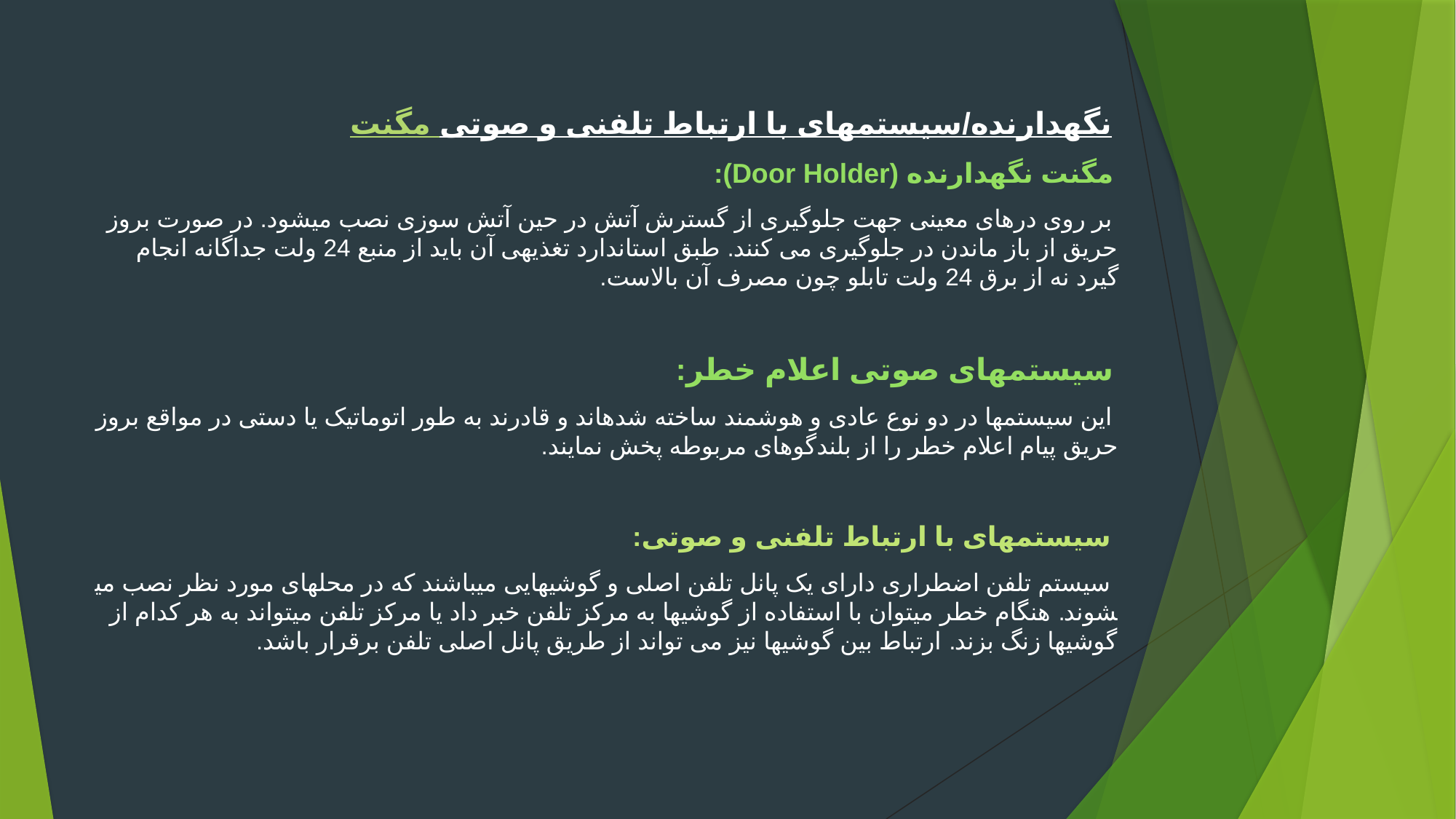

مگنت نگهدارنده/سیستم­های با ارتباط تلفنی و صوتی
 مگنت نگهدارنده (Door Holder):
 بر روی درهای معینی جهت جلوگیری از گسترش آتش در حین آتش سوزی نصب می­شود. در صورت بروز حریق از باز ماندن در جلوگیری می کنند. طبق استاندارد تغذیه­ی آن باید از منبع 24 ولت جداگانه انجام گیرد نه از برق 24 ولت تابلو چون مصرف آن بالاست.

 سیستم­های صوتی اعلام خطر:
 این سیستم­ها در دو نوع عادی و هوشمند ساخته شده­اند و قادرند به طور اتوماتیک یا دستی در مواقع بروز حریق پیام اعلام خطر را از بلندگوهای مربوطه پخش نمایند.

 سیستم­های با ارتباط تلفنی و صوتی:
 سیستم تلفن اضطراری دارای یک پانل تلفن اصلی و گوشی­هایی می­باشند که در محل­های مورد نظر نصب می­شوند. هنگام خطر می­توان با استفاده از گوشی­ها به مرکز تلفن خبر داد یا مرکز تلفن می­تواند به هر کدام از گوشی­ها زنگ بزند. ارتباط بین گوشی­ها نیز می تواند از طریق پانل اصلی تلفن برقرار باشد.